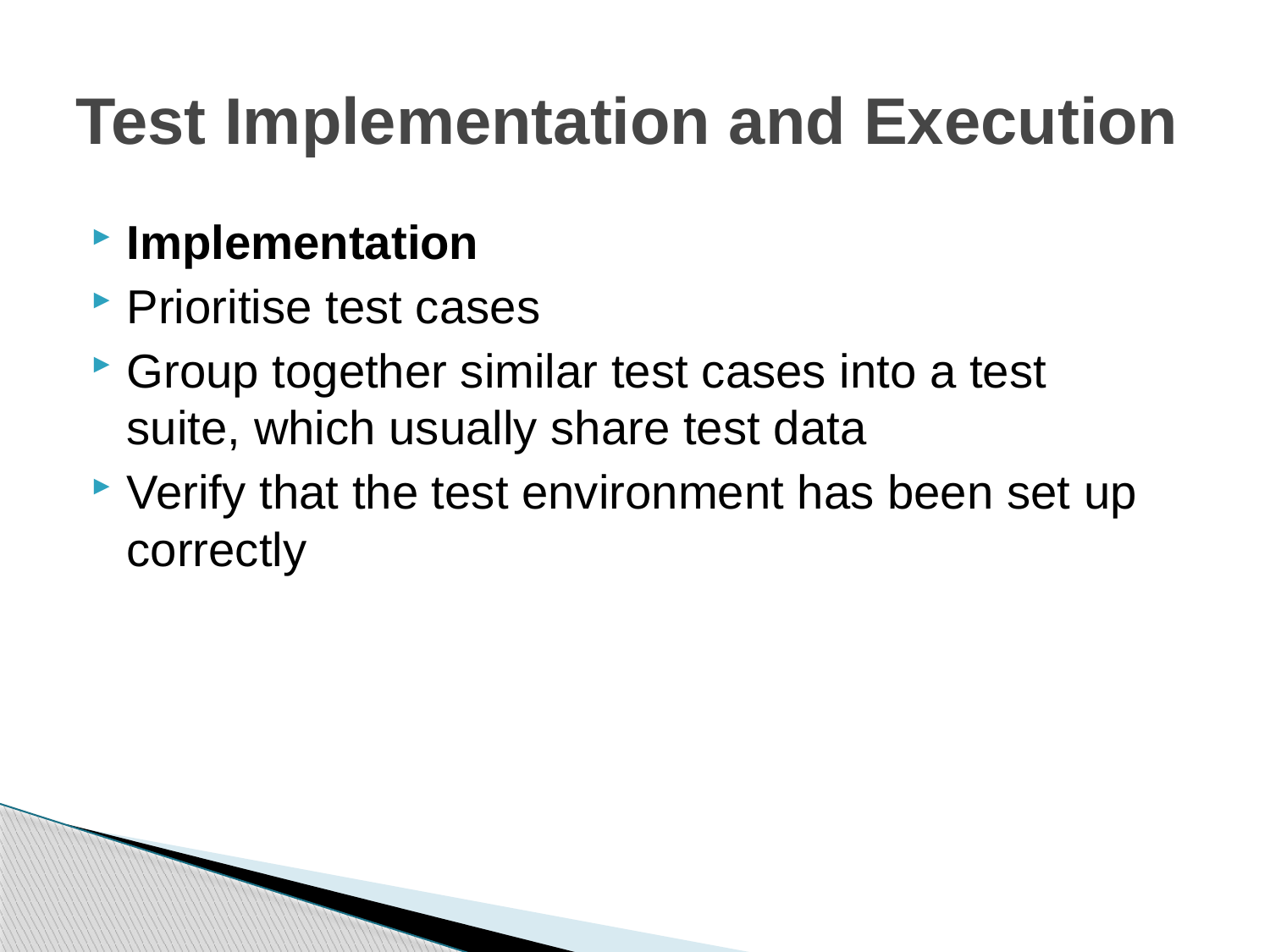

# Test Implementation and Execution
Implementation
Prioritise test cases
Group together similar test cases into a test suite, which usually share test data
Verify that the test environment has been set up correctly